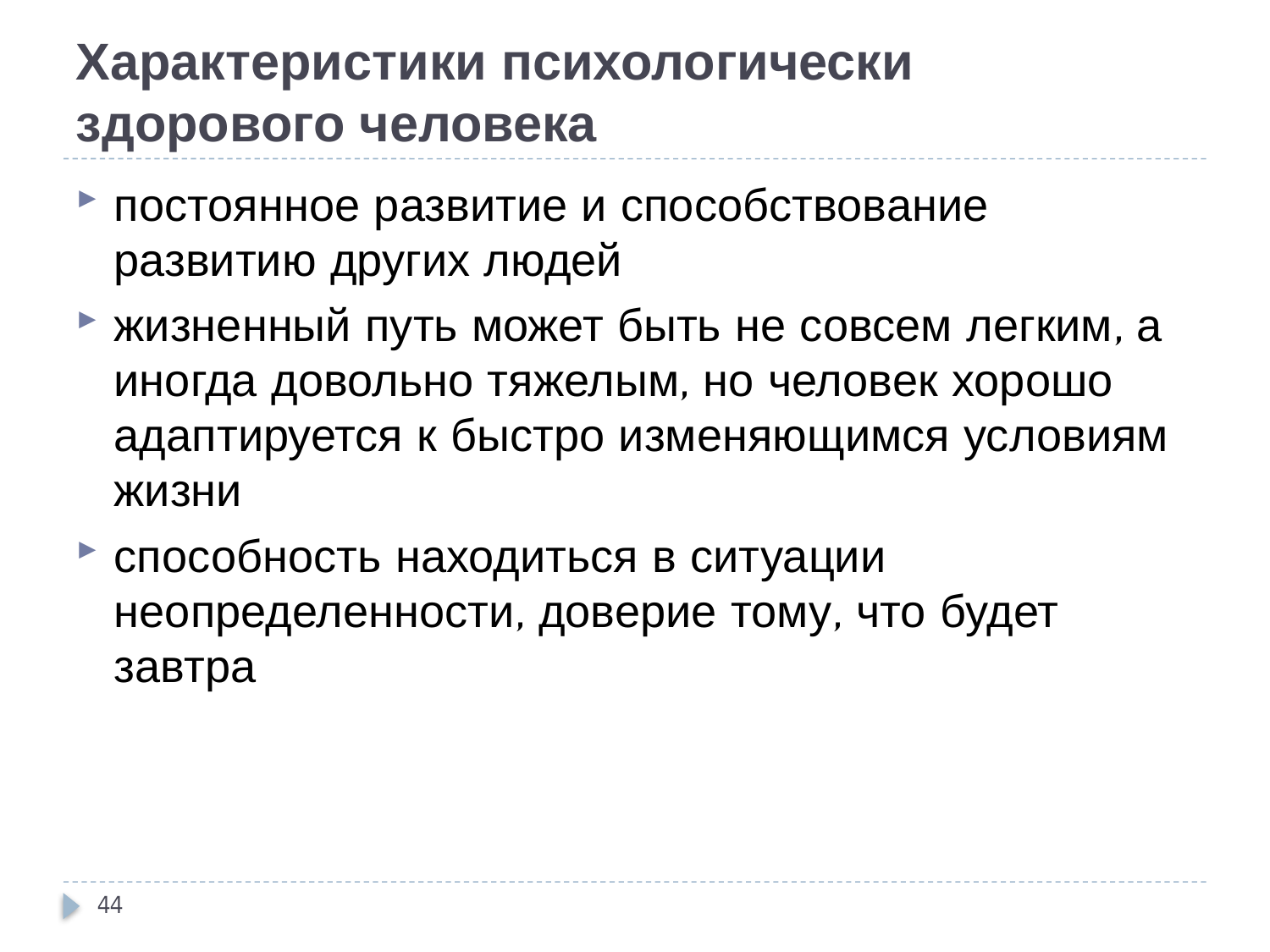

# Характеристики психологически здорового человека
постоянное развитие и способствование развитию других людей
жизненный путь может быть не совсем легким, а иногда довольно тяжелым, но человек хорошо адаптируется к быстро изменяющимся условиям жизни
способность находиться в ситуации неопределенности, доверие тому, что будет завтра

44